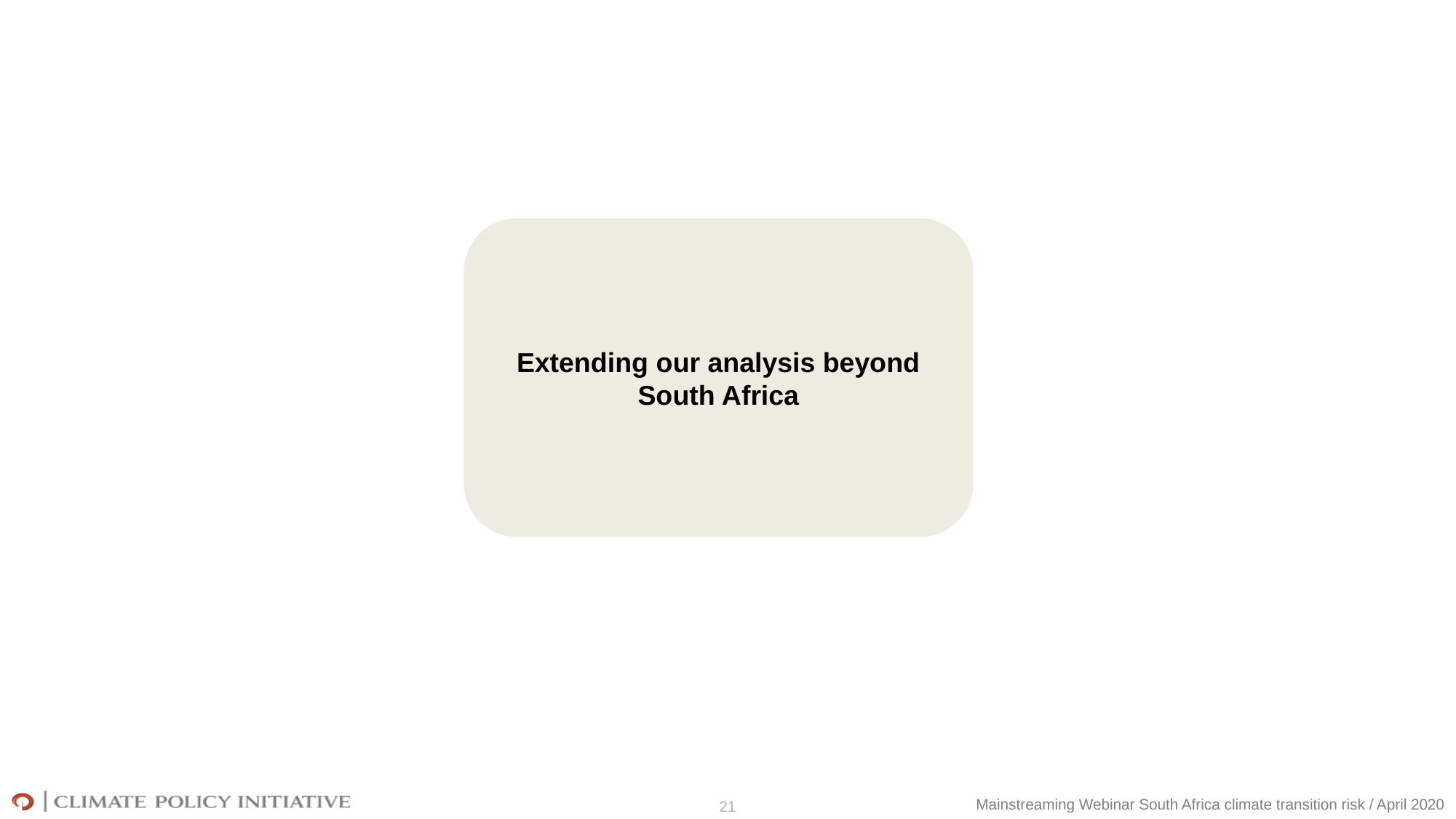

Extending our analysis beyond South Africa
21